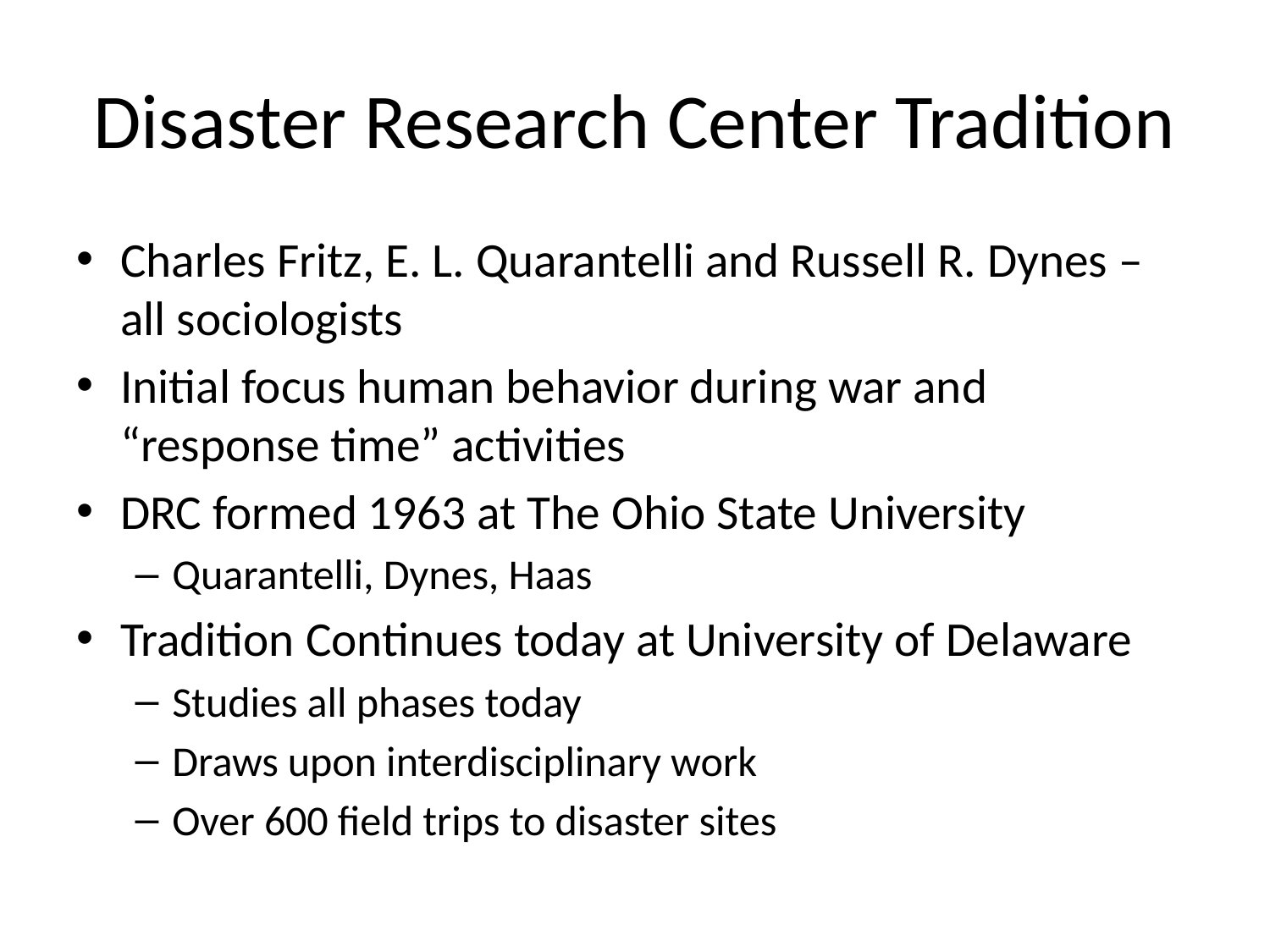

# Disaster Research Center Tradition
Charles Fritz, E. L. Quarantelli and Russell R. Dynes – all sociologists
Initial focus human behavior during war and “response time” activities
DRC formed 1963 at The Ohio State University
Quarantelli, Dynes, Haas
Tradition Continues today at University of Delaware
Studies all phases today
Draws upon interdisciplinary work
Over 600 field trips to disaster sites